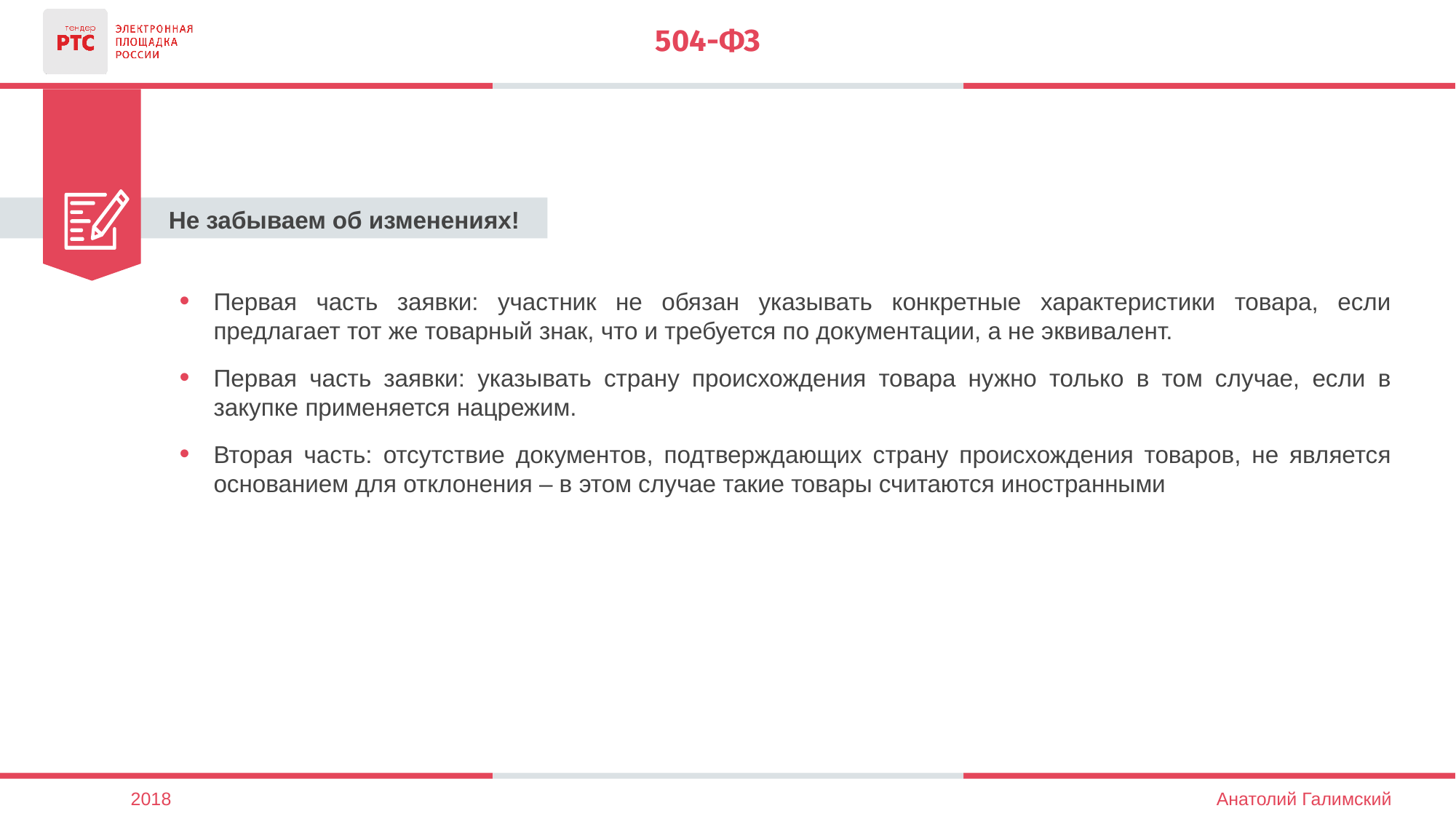

# 504-ФЗ

Не забываем об изменениях!
Первая часть заявки: участник не обязан указывать конкретные характеристики товара, если предлагает тот же товарный знак, что и требуется по документации, а не эквивалент.
Первая часть заявки: указывать страну происхождения товара нужно только в том случае, если в закупке применяется нацрежим.
Вторая часть: отсутствие документов, подтверждающих страну происхождения товаров, не является основанием для отклонения – в этом случае такие товары считаются иностранными

2018
Анатолий Галимский